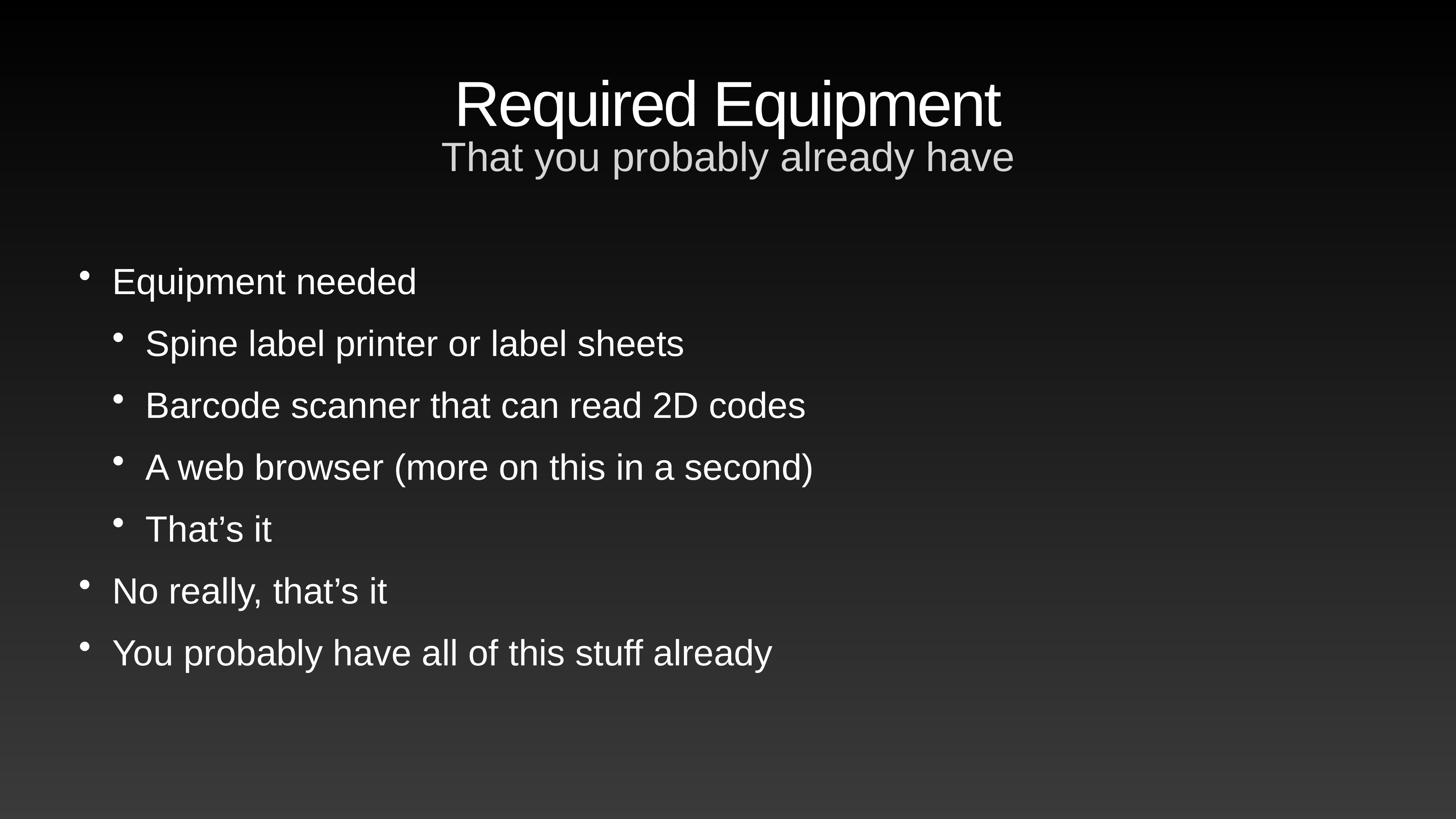

# Required Equipment
That you probably already have
Equipment needed
Spine label printer or label sheets
Barcode scanner that can read 2D codes
A web browser (more on this in a second)
That’s it
No really, that’s it
You probably have all of this stuff already